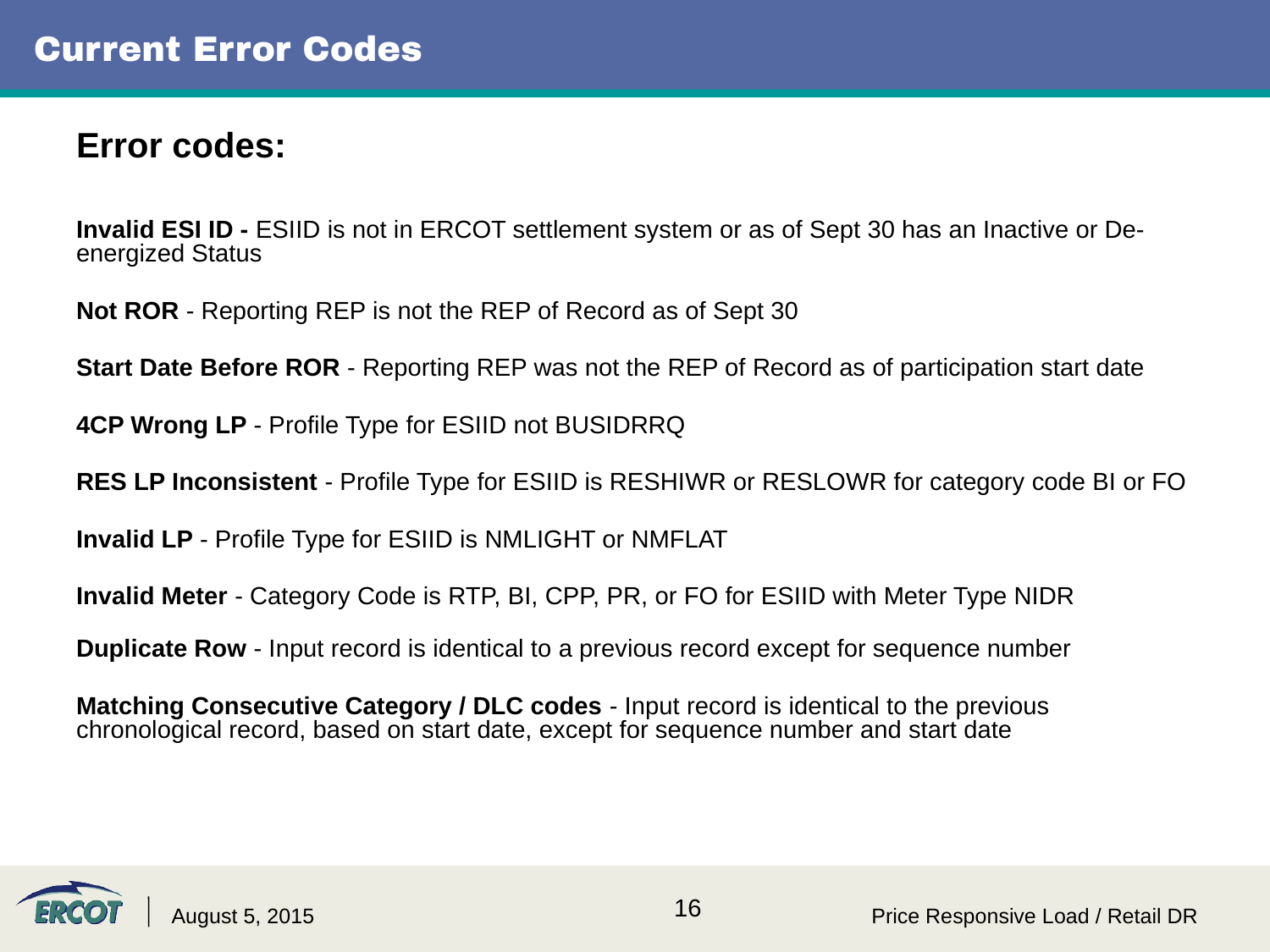

# Current Error Codes
Error codes:

Invalid ESI ID - ESIID is not in ERCOT settlement system or as of Sept 30 has an Inactive or De-energized Status

Not ROR - Reporting REP is not the REP of Record as of Sept 30

Start Date Before ROR - Reporting REP was not the REP of Record as of participation start date

4CP Wrong LP - Profile Type for ESIID not BUSIDRRQ

RES LP Inconsistent - Profile Type for ESIID is RESHIWR or RESLOWR for category code BI or FO

Invalid LP - Profile Type for ESIID is NMLIGHT or NMFLAT

Invalid Meter - Category Code is RTP, BI, CPP, PR, or FO for ESIID with Meter Type NIDR
Duplicate Row - Input record is identical to a previous record except for sequence number

Matching Consecutive Category / DLC codes - Input record is identical to the previous chronological record, based on start date, except for sequence number and start date

August 5, 2015
Price Responsive Load / Retail DR